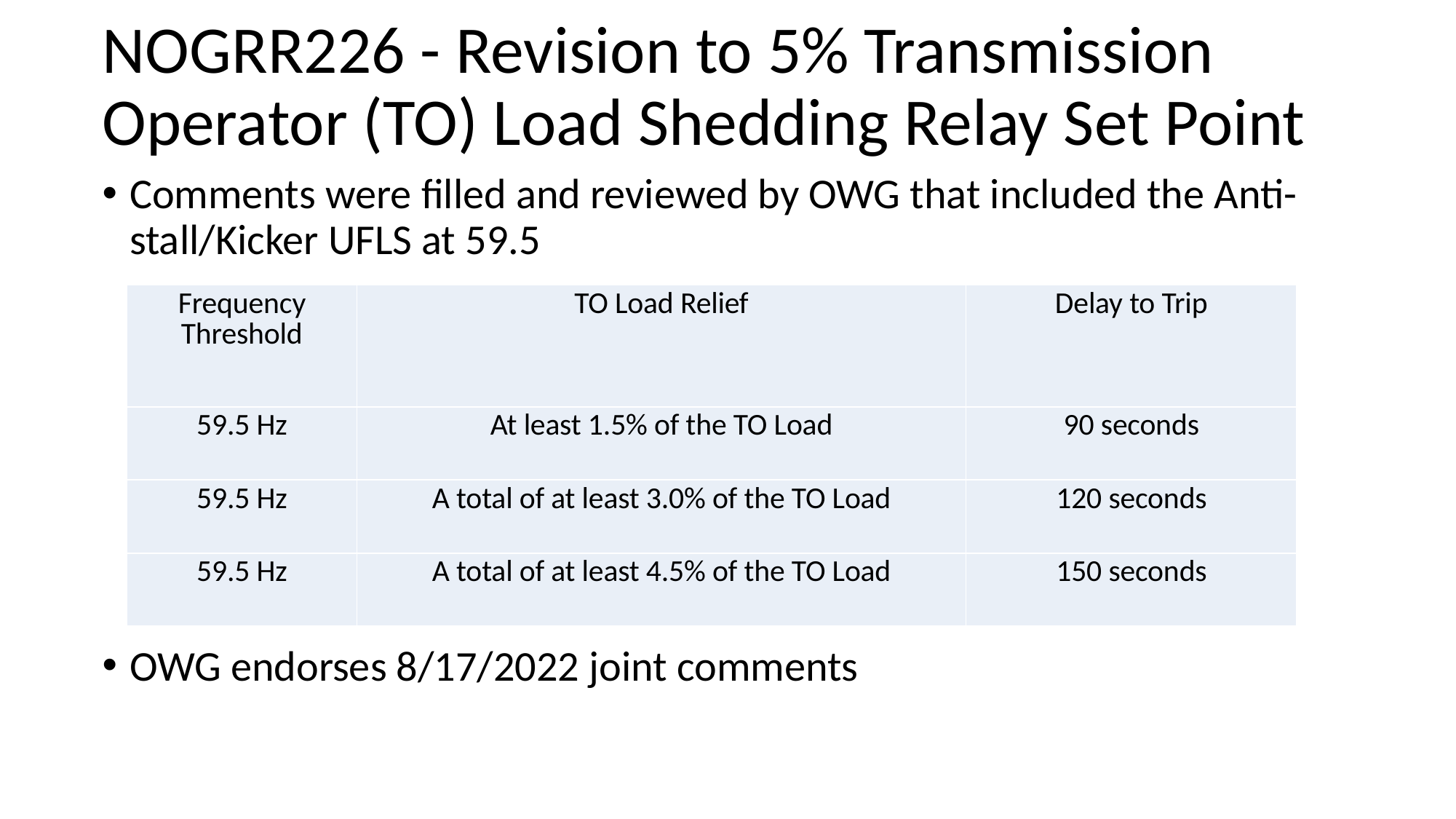

# NOGRR226 - Revision to 5% Transmission Operator (TO) Load Shedding Relay Set Point
Comments were filled and reviewed by OWG that included the Anti-stall/Kicker UFLS at 59.5

OWG endorses 8/17/2022 joint comments
| Frequency Threshold | TO Load Relief | Delay to Trip |
| --- | --- | --- |
| 59.5 Hz | At least 1.5% of the TO Load | 90 seconds |
| 59.5 Hz | A total of at least 3.0% of the TO Load | 120 seconds |
| 59.5 Hz | A total of at least 4.5% of the TO Load | 150 seconds |